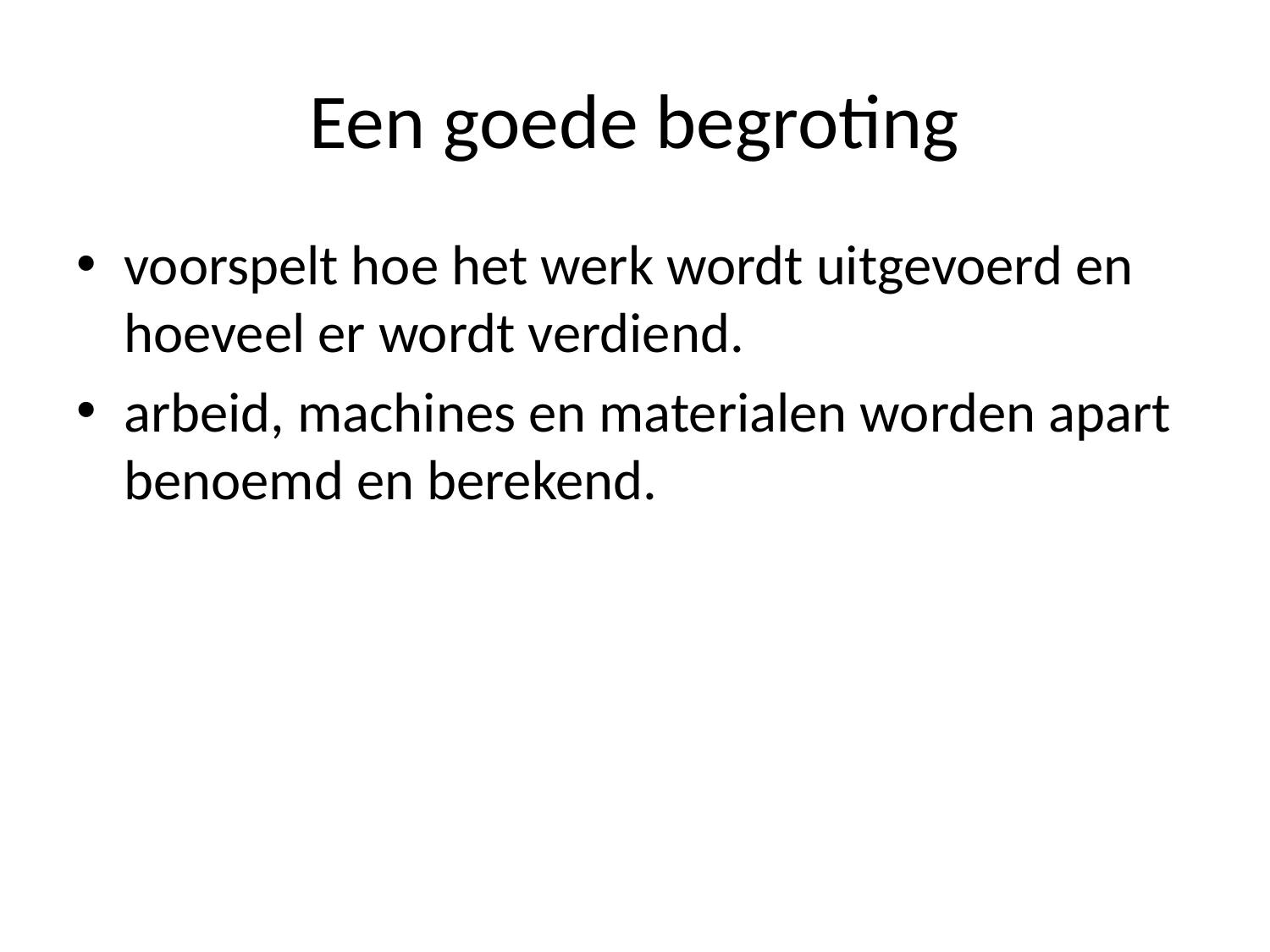

# Een goede begroting
voorspelt hoe het werk wordt uitgevoerd en hoeveel er wordt verdiend.
arbeid, machines en materialen worden apart benoemd en berekend.